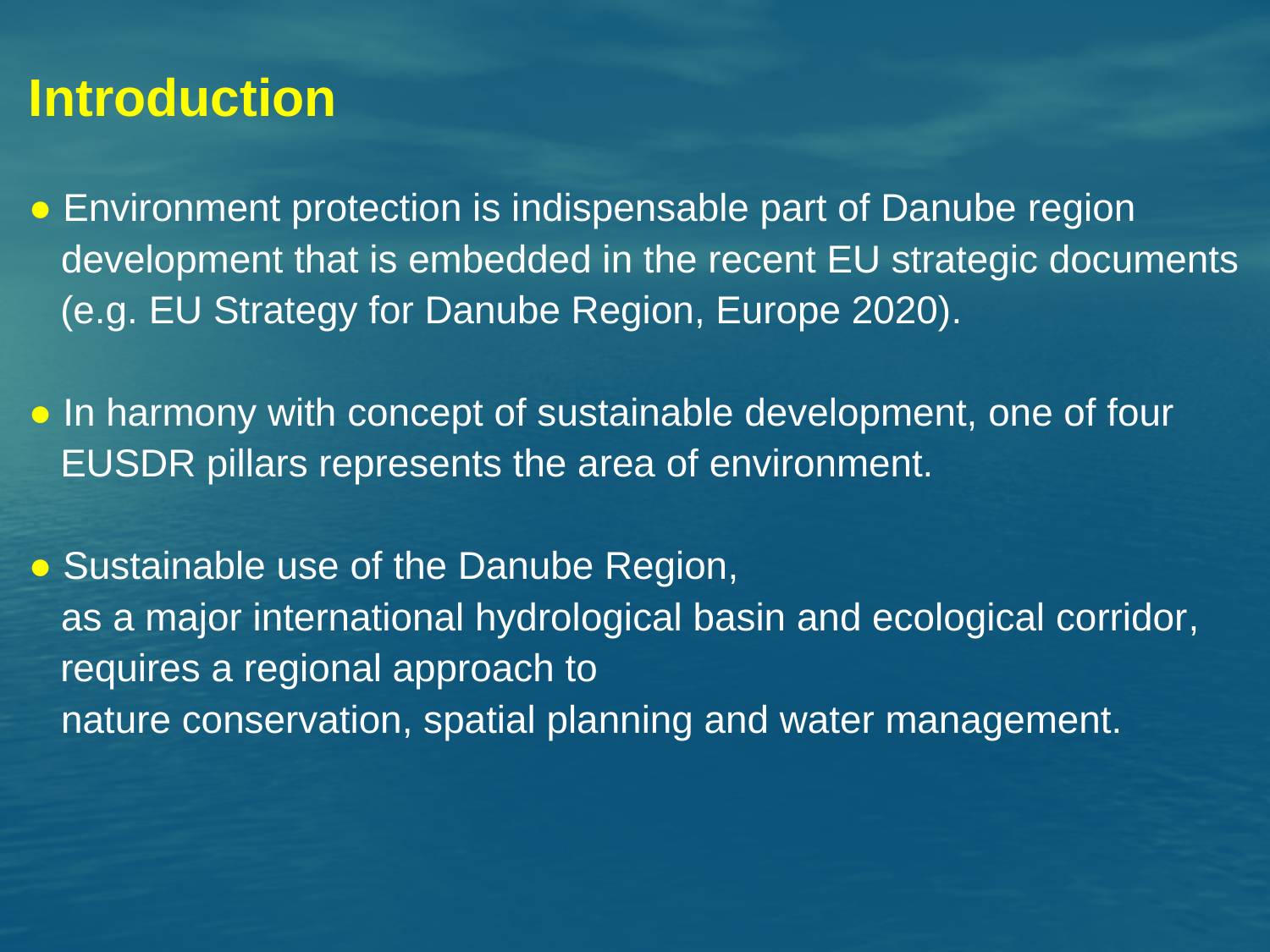

Introduction

● Environment protection is indispensable part of Danube region
   development that is embedded in the recent EU strategic documents (e.g. EU Strategy for Danube Region, Europe 2020).

● In harmony with concept of sustainable development, one of four EUSDR pillars represents the area of environment.

● Sustainable use of the Danube Region,
   as a major international hydrological basin and ecological corridor, requires a regional approach to
   nature conservation, spatial planning and water management.